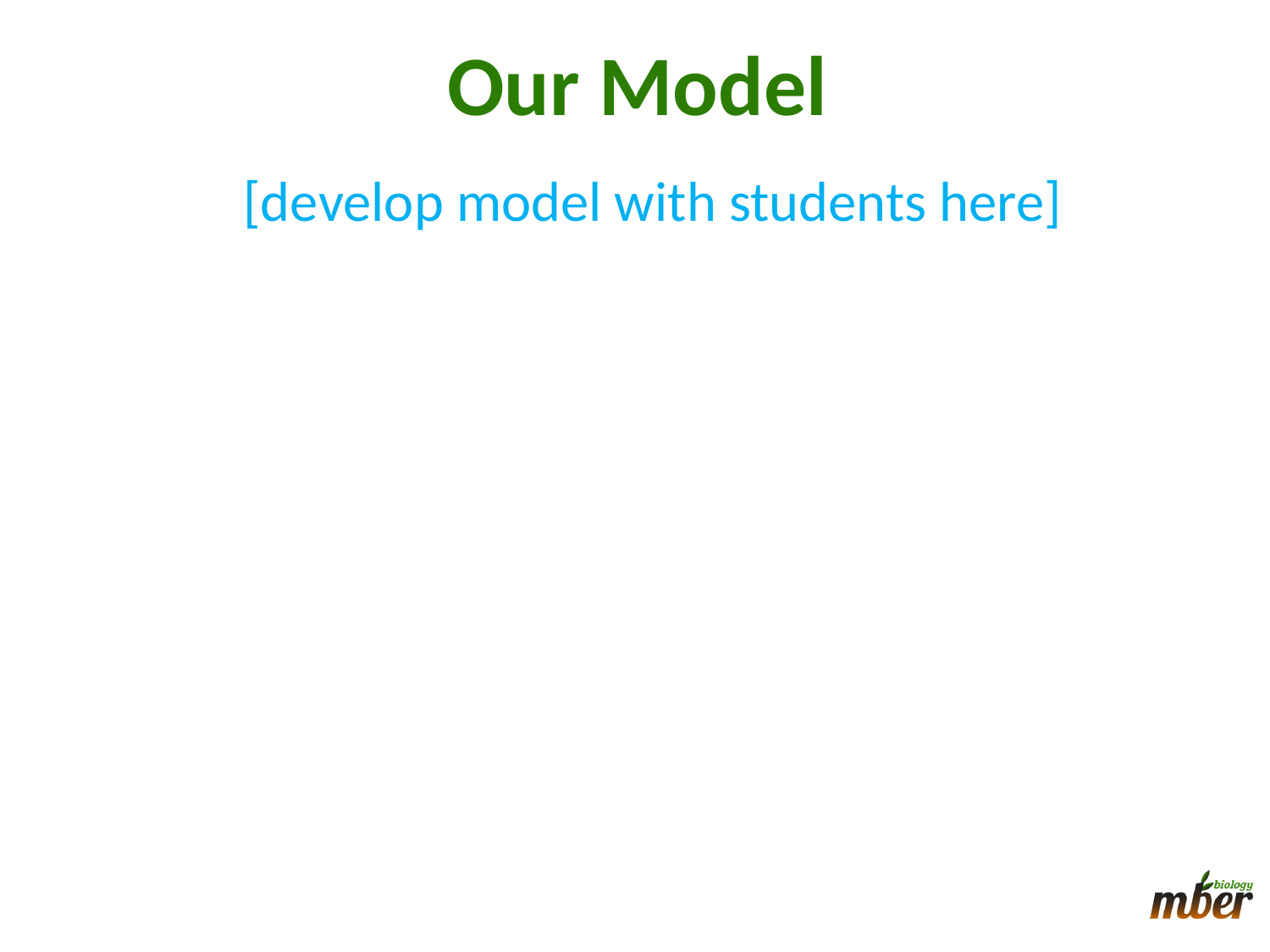

# Our Model
[develop model with students here]